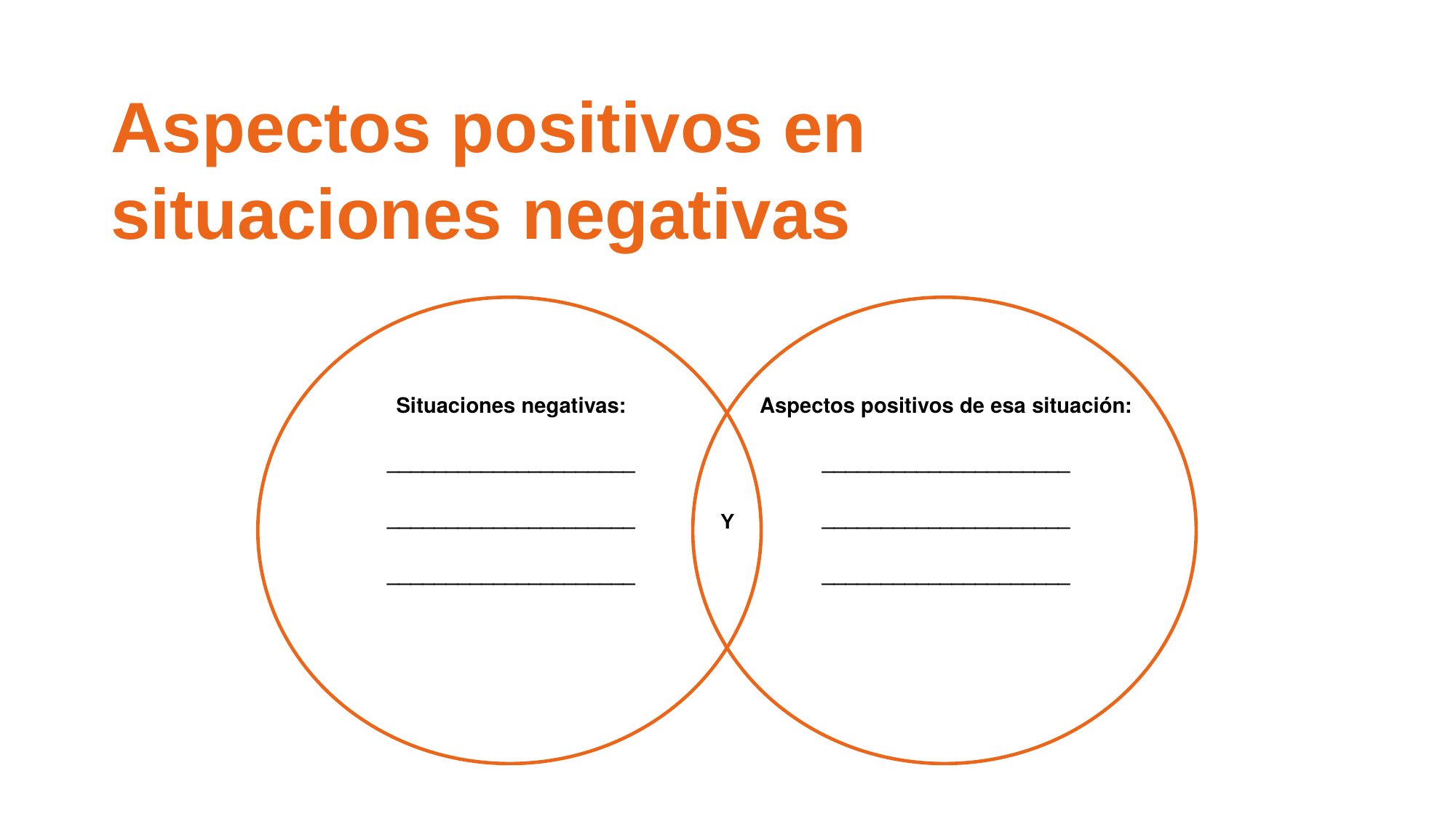

# Aspectos positivos en situaciones negativas

Situaciones negativas:

_____________________

_____________________

_____________________

Aspectos positivos de esa situación:

_____________________

_____________________

_____________________

Y